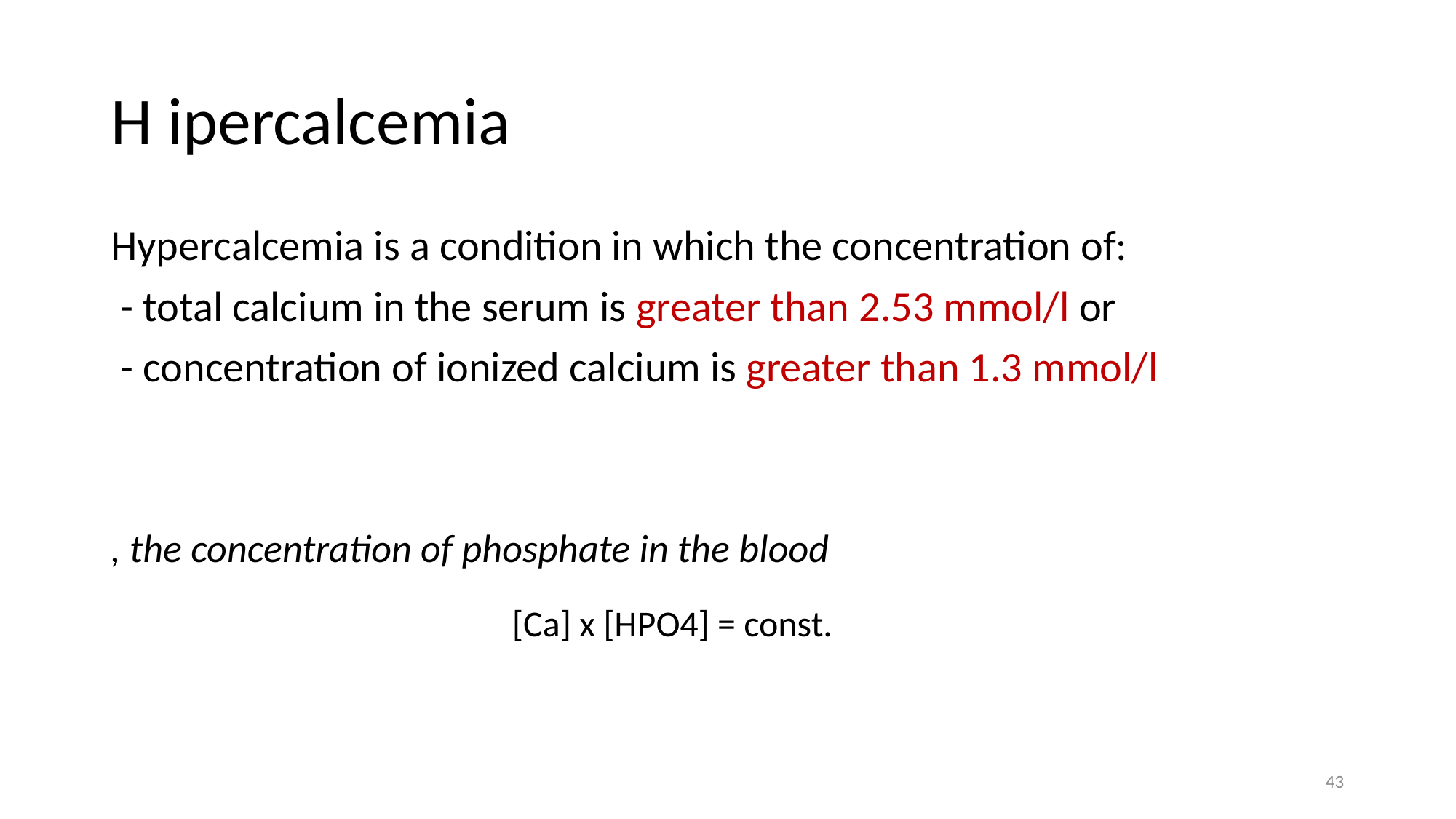

# H ipercalcemia
Hypercalcemia is a condition in which the concentration of:
 - total calcium in the serum is greater than 2.53 mmol/l or
 - concentration of ionized calcium is greater than 1.3 mmol/l

, the concentration of phosphate in the blood

[Ca] x [HPO4] = const.
43